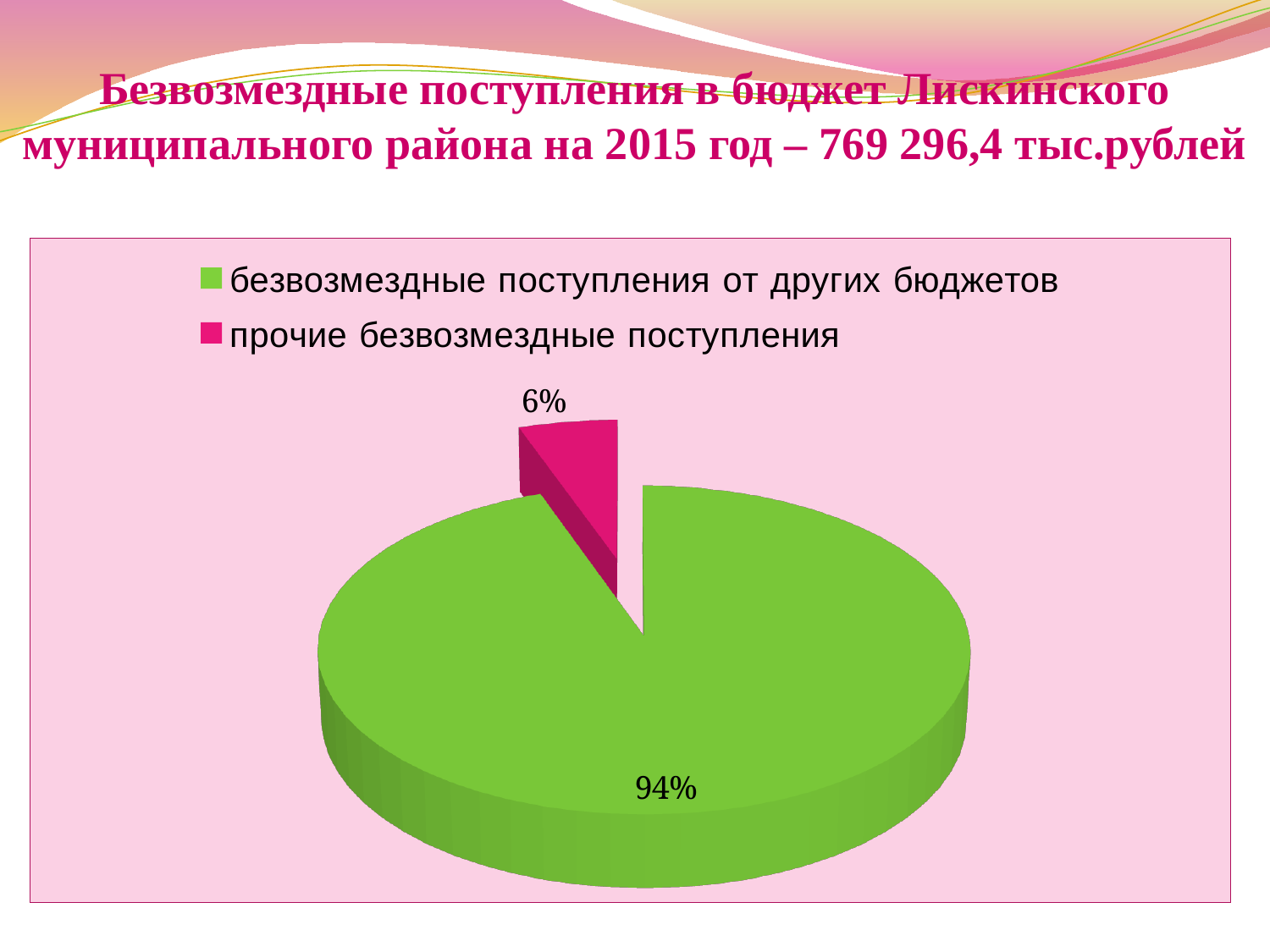

# Безвозмездные поступления в бюджет Лискинского муниципального района на 2015 год – 769 296,4 тыс.рублей

[unsupported chart]